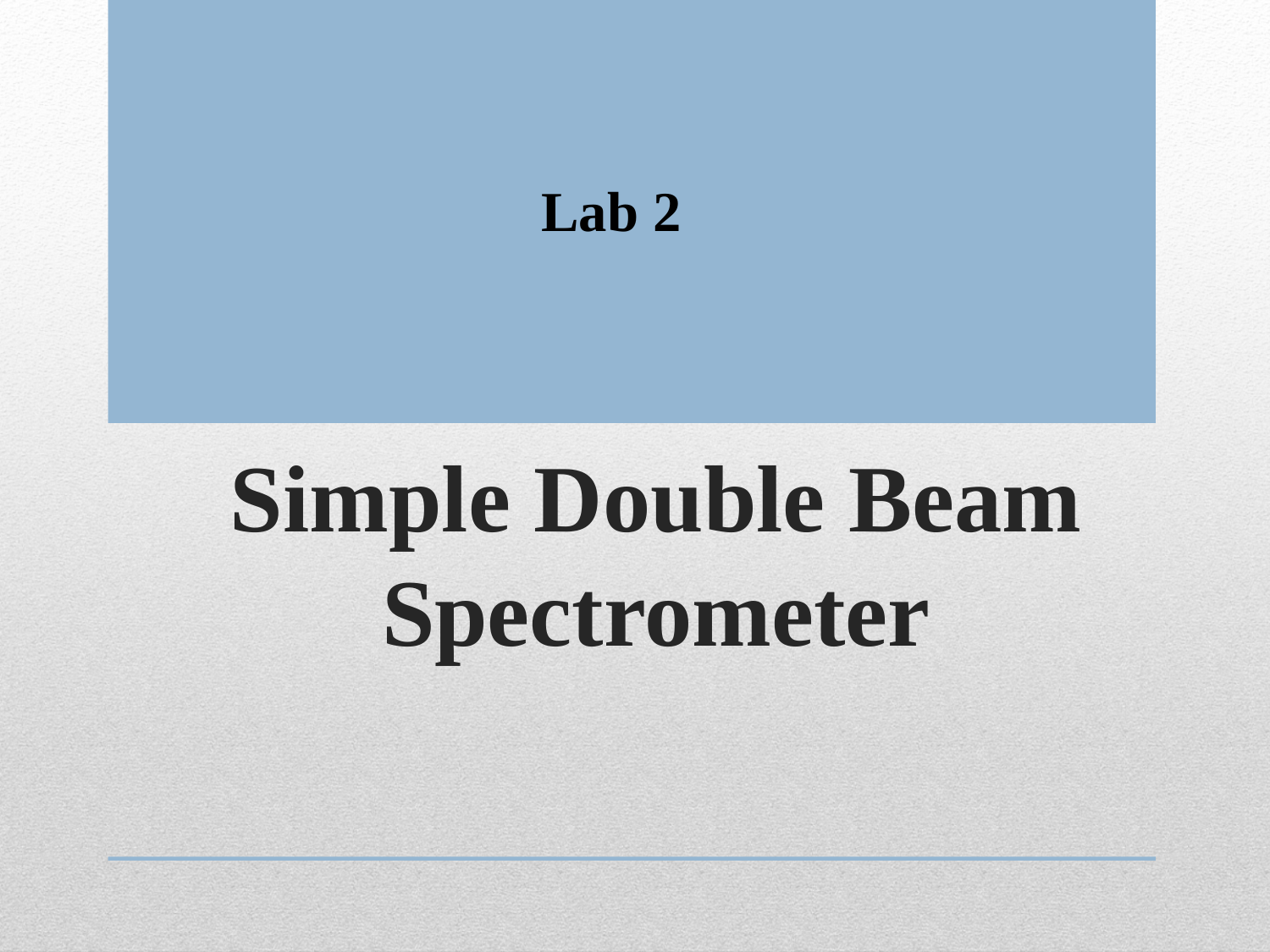

Lab 2
# Simple Double Beam Spectrometer